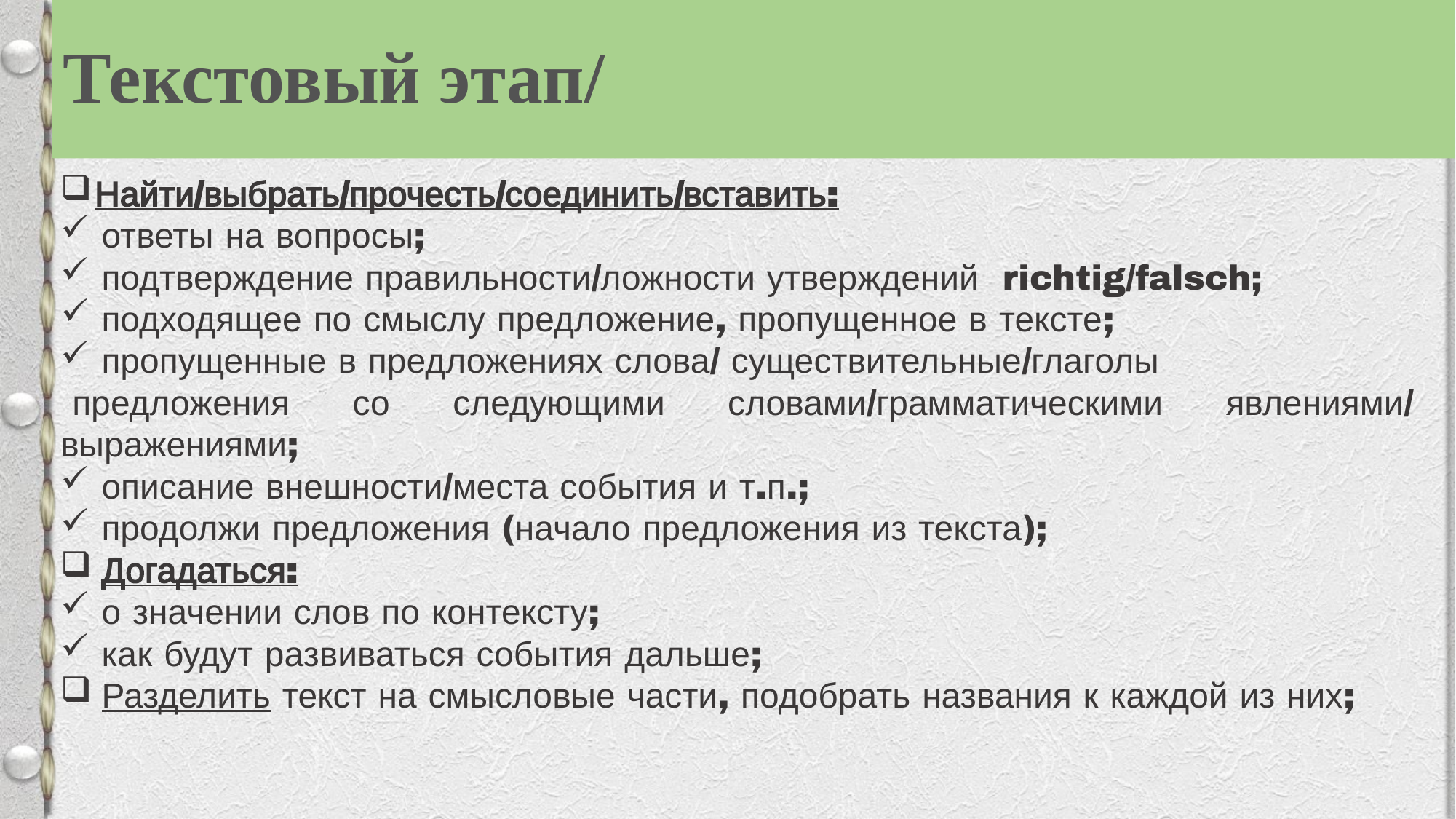

# Текстовый этап/
Найти/выбрать/прочесть/соединить/вставить:
ответы на вопросы;
подтверждение правильности/ложности утверждений  richtig/falsch;
подходящее по смыслу предложение, пропущенное в тексте;
пропущенные в предложениях слова/ существительные/глаголы
 предложения со следующими словами/грамматическими явлениями/ выражениями;
описание внешности/места события и т.п.;
продолжи предложения (начало предложения из текста);
Догадаться:
о значении слов по контексту;
как будут развиваться события дальше;
Разделить текст на смысловые части, подобрать названия к каждой из них;